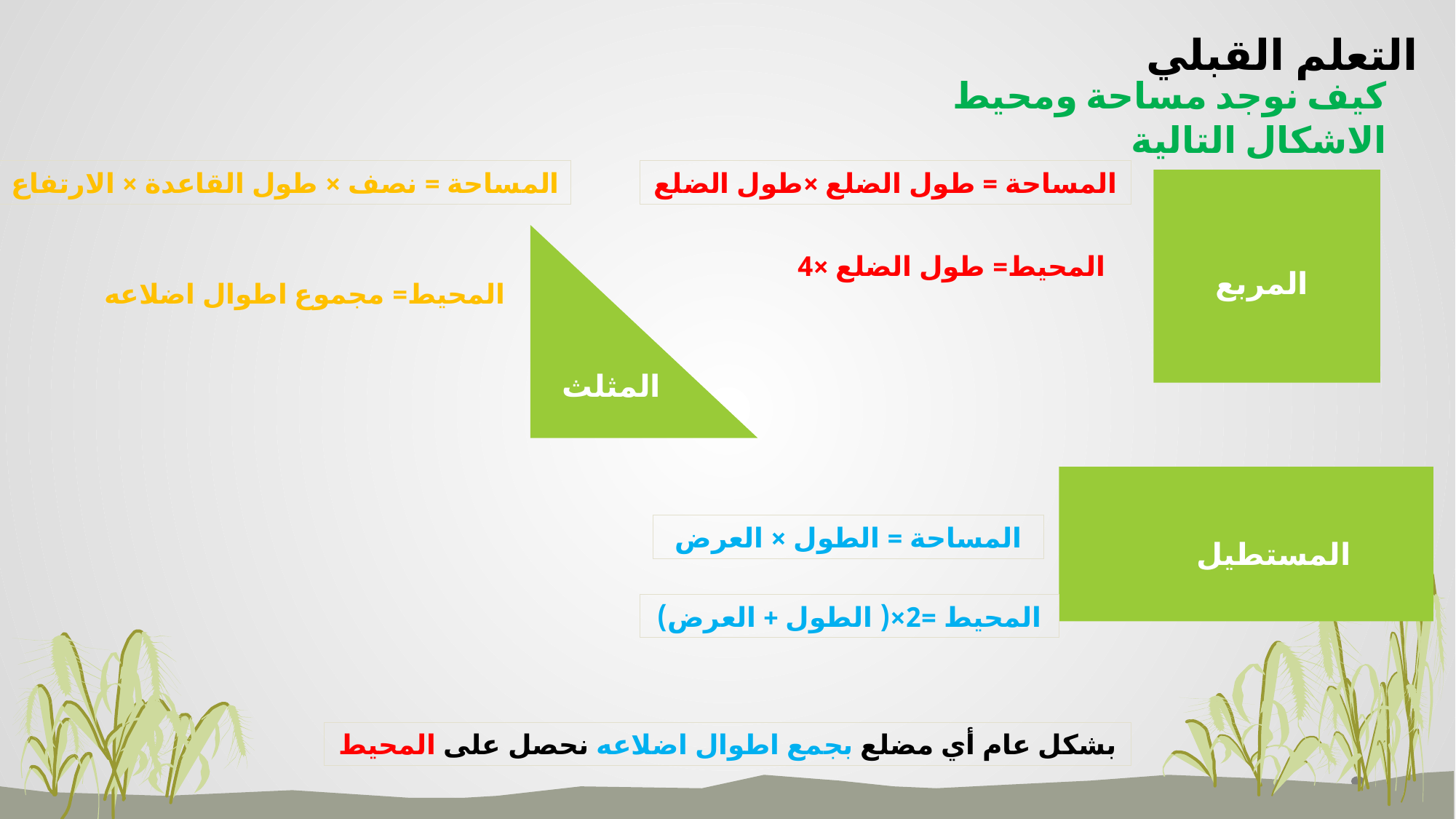

التعلم القبلي
كيف نوجد مساحة ومحيط الاشكال التالية
المساحة = نصف × طول القاعدة × الارتفاع
المساحة = طول الضلع ×طول الضلع

المحيط= طول الضلع ×4
المربع
المحيط= مجموع اطوال اضلاعه
المثلث

المساحة = الطول × العرض
المستطيل
المحيط =2×( الطول + العرض)
بشكل عام أي مضلع بجمع اطوال اضلاعه نحصل على المحيط